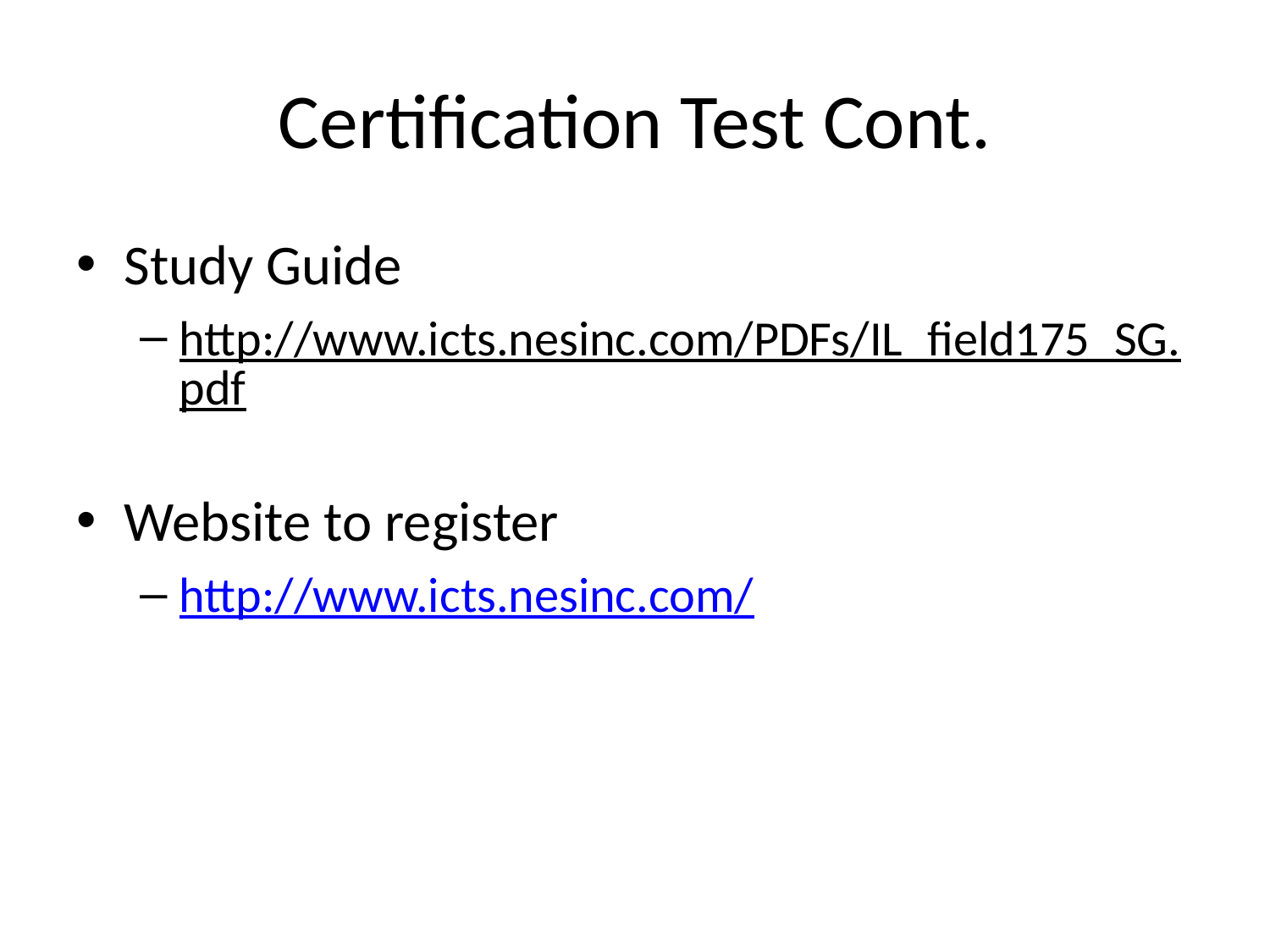

# Certification Test Cont.
Study Guide
http://www.icts.nesinc.com/PDFs/IL_field175_SG.pdf
Website to register
http://www.icts.nesinc.com/